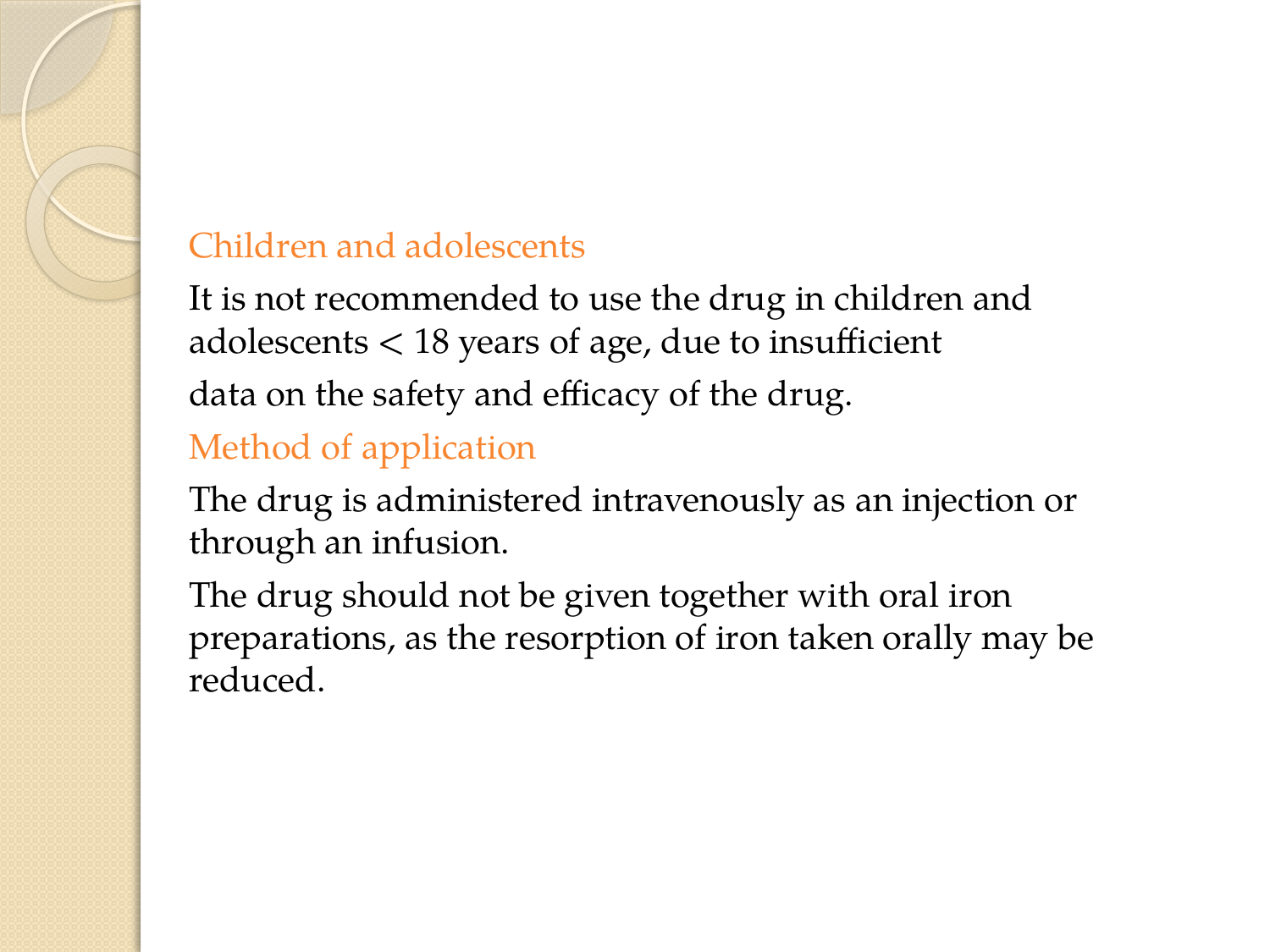

#
Children and adolescents
It is not recommended to use the drug in children and adolescents < 18 years of age, due to insufficient
data on the safety and efficacy of the drug.
Method of application
The drug is administered intravenously as an injection or through an infusion.
The drug should not be given together with oral iron preparations, as the resorption of iron taken orally may be reduced.